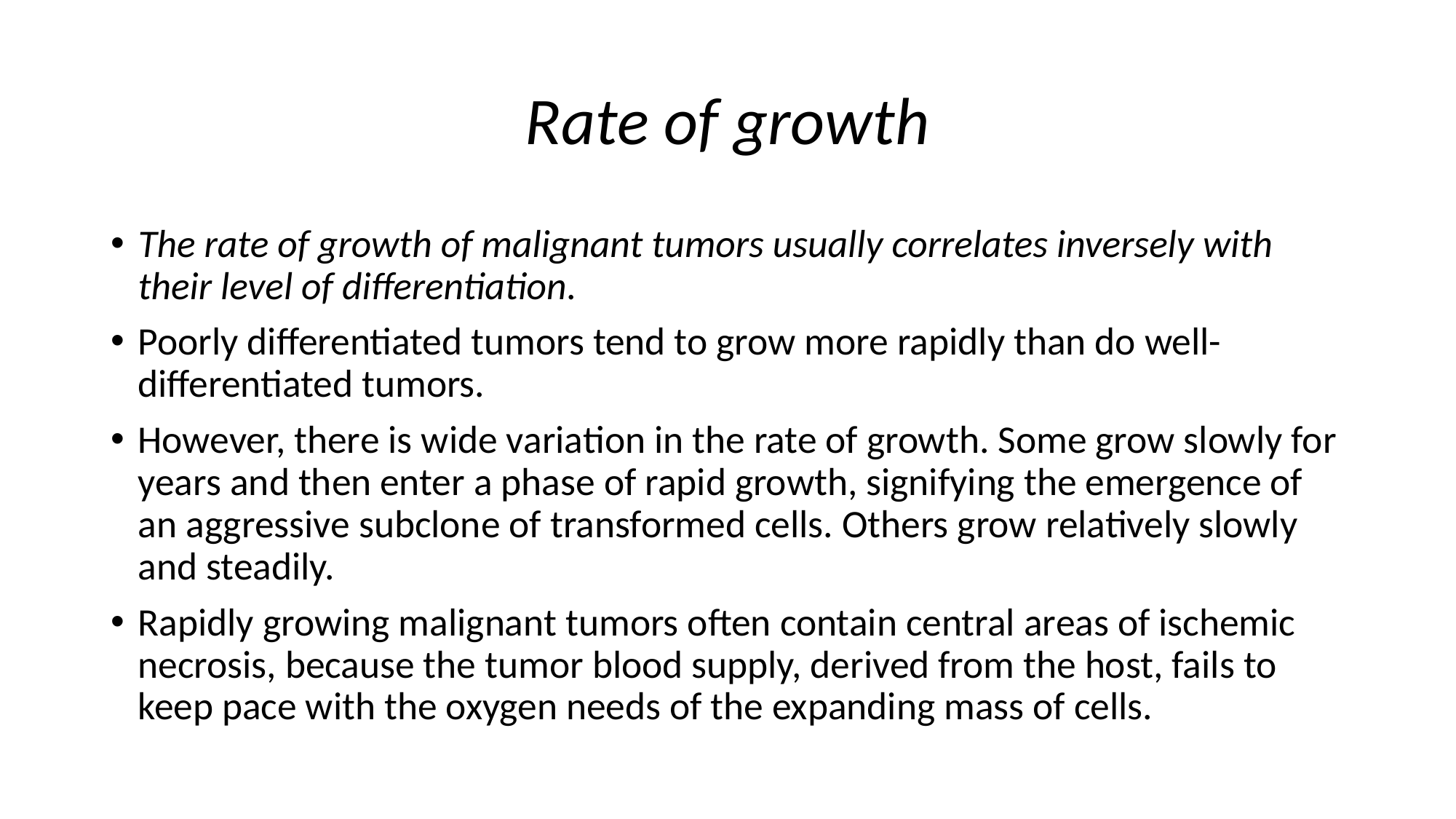

# Rate of growth
The rate of growth of malignant tumors usually correlates inversely with their level of differentiation.
Poorly differentiated tumors tend to grow more rapidly than do well-differentiated tumors.
However, there is wide variation in the rate of growth. Some grow slowly for years and then enter a phase of rapid growth, signifying the emergence of an aggressive subclone of transformed cells. Others grow relatively slowly and steadily.
Rapidly growing malignant tumors often contain central areas of ischemic necrosis, because the tumor blood supply, derived from the host, fails to keep pace with the oxygen needs of the expanding mass of cells.